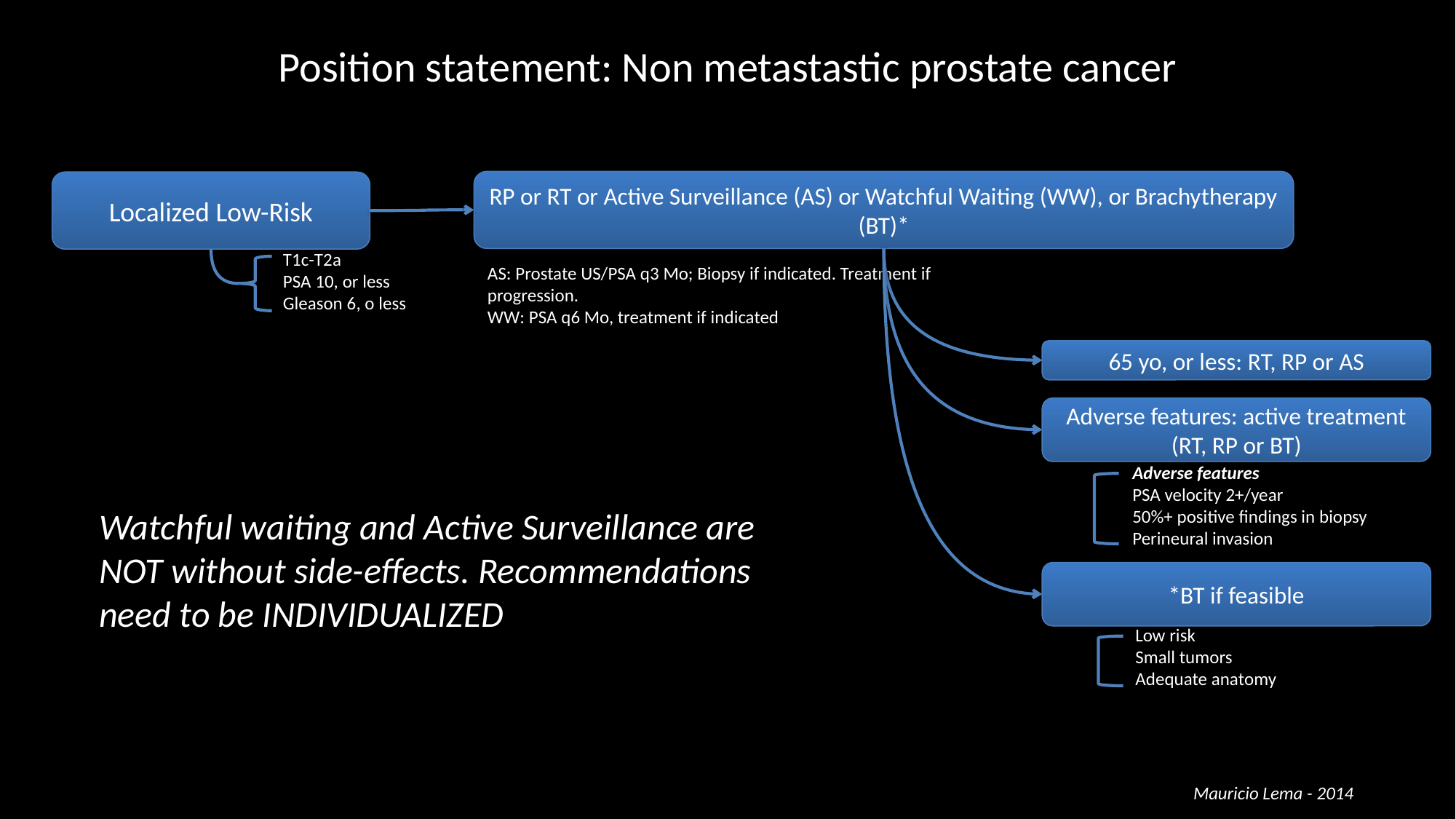

# Position statement: Non metastastic prostate cancer
RP or RT or Active Surveillance (AS) or Watchful Waiting (WW), or Brachytherapy (BT)*
Localized Low-Risk
T1c-T2a
PSA 10, or less
Gleason 6, o less

AS: Prostate US/PSA q3 Mo; Biopsy if indicated. Treatment if progression.
WW: PSA q6 Mo, treatment if indicated
65 yo, or less: RT, RP or AS
Adverse features: active treatment (RT, RP or BT)
Adverse features
PSA velocity 2+/year
50%+ positive findings in biopsy
Perineural invasion

Watchful waiting and Active Surveillance are NOT without side-effects. Recommendations need to be INDIVIDUALIZED
*BT if feasible
Low risk
Small tumors
Adequate anatomy

Mauricio Lema - 2014